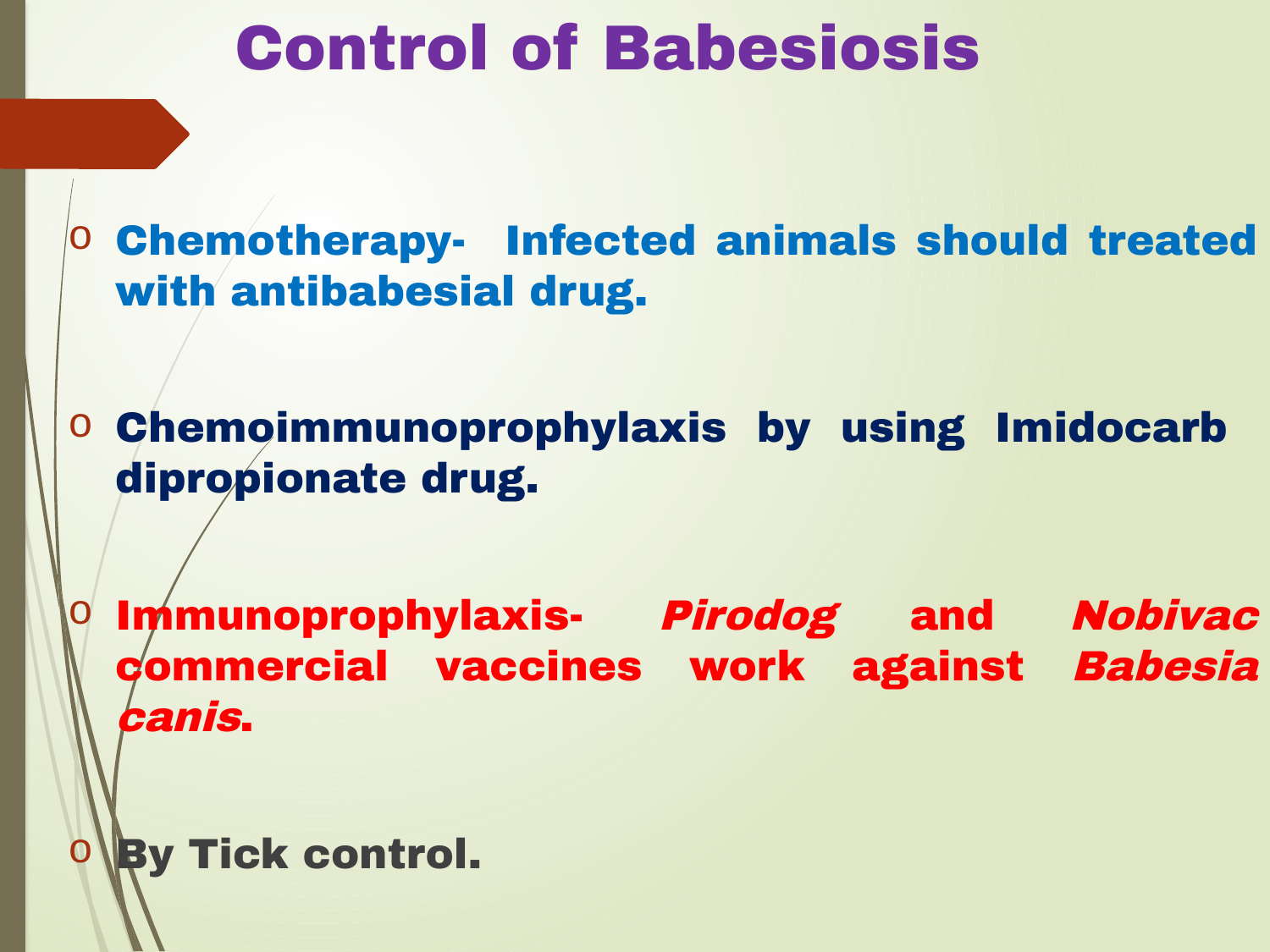

# Control of Babesiosis
Chemotherapy-  Infected animals should treated with antibabesial drug.

Chemoimmunoprophylaxis by using Imidocarb  dipropionate drug.

Immunoprophylaxis- Pirodog and Nobivac commercial vaccines work against Babesia canis.

By Tick control.